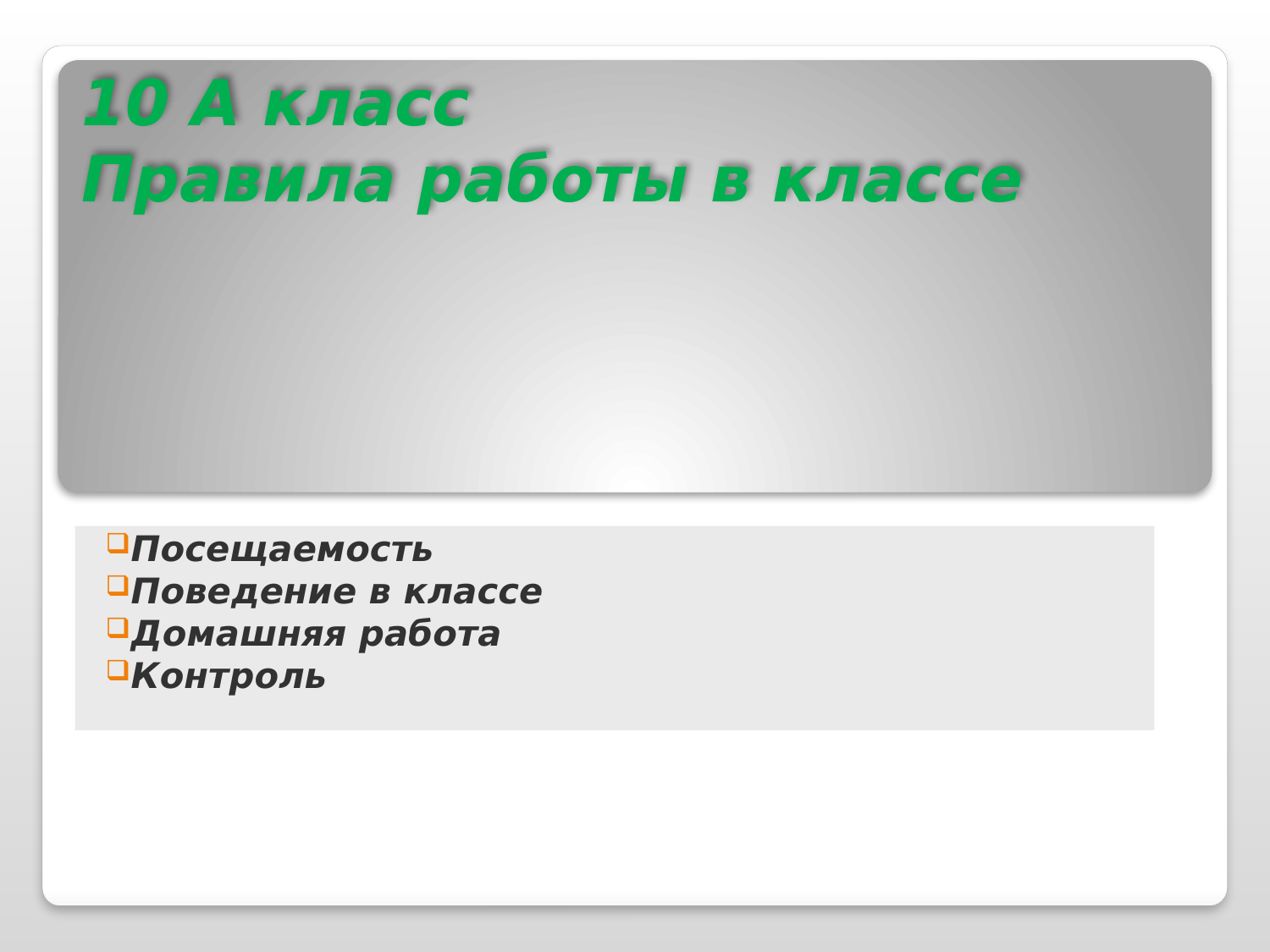

# 10 А класс Правила работы в классе
Посещаемость
Поведение в классе
Домашняя работа
Контроль